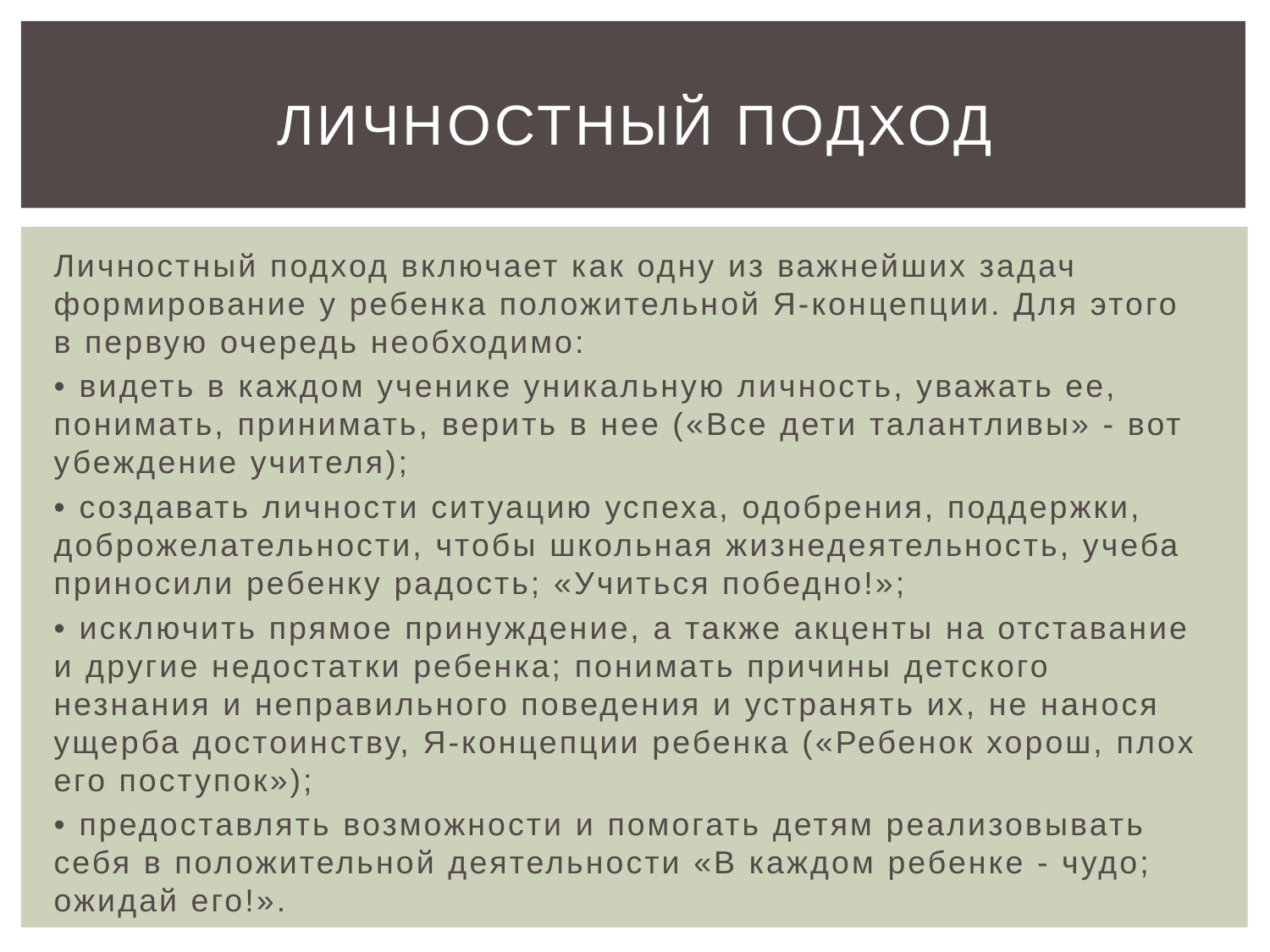

# Личностный подход
Личностный подход включает как одну из важнейших задач формирование у ребенка положительной Я-концепции. Для этого в первую очередь необходимо:
• видеть в каждом ученике уникальную личность, уважать ее, понимать, принимать, верить в нее («Все дети талантливы» - вот убеждение учителя);
• создавать личности ситуацию успеха, одобрения, поддержки, доброжелательности, чтобы школьная жизнедеятельность, учеба приносили ребенку радость; «Учиться победно!»;
• исключить прямое принуждение, а также акценты на отставание и другие недостатки ребенка; понимать причины детского незнания и неправильного поведения и устранять их, не нанося ущерба достоинству, Я-концепции ребенка («Ребенок хорош, плох его поступок»);
• предоставлять возможности и помогать детям реализовывать себя в положительной деятельности «В каждом ребенке - чудо; ожидай его!».